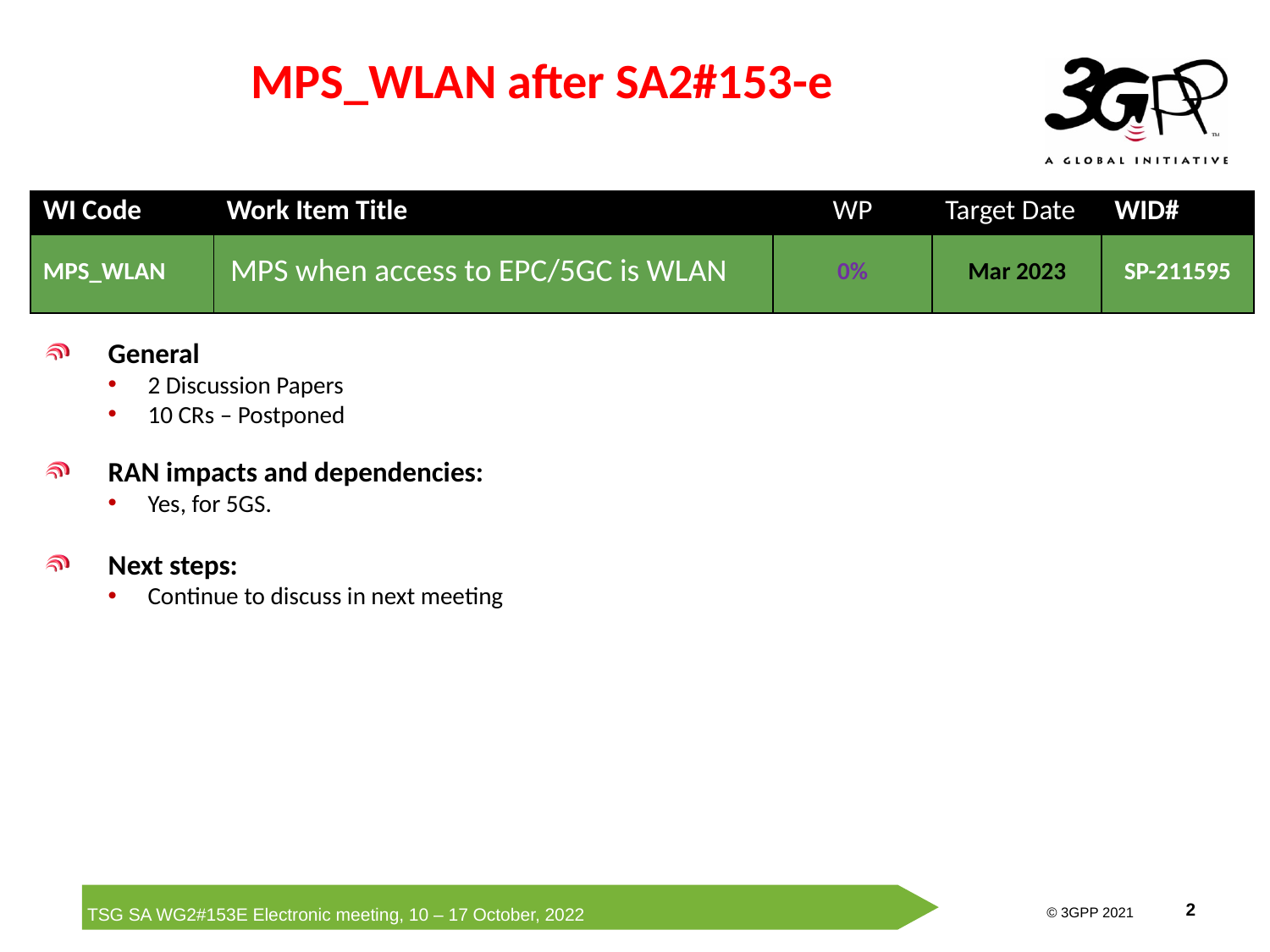

# MPS_WLAN after SA2#153-e
| WI Code | Work Item Title | WP | Target Date | WID# |
| --- | --- | --- | --- | --- |
| MPS\_WLAN | MPS when access to EPC/5GC is WLAN | 0% | Mar 2023 | SP-211595 |
General
2 Discussion Papers
10 CRs – Postponed

RAN impacts and dependencies:
Yes, for 5GS.

Next steps:
Continue to discuss in next meeting